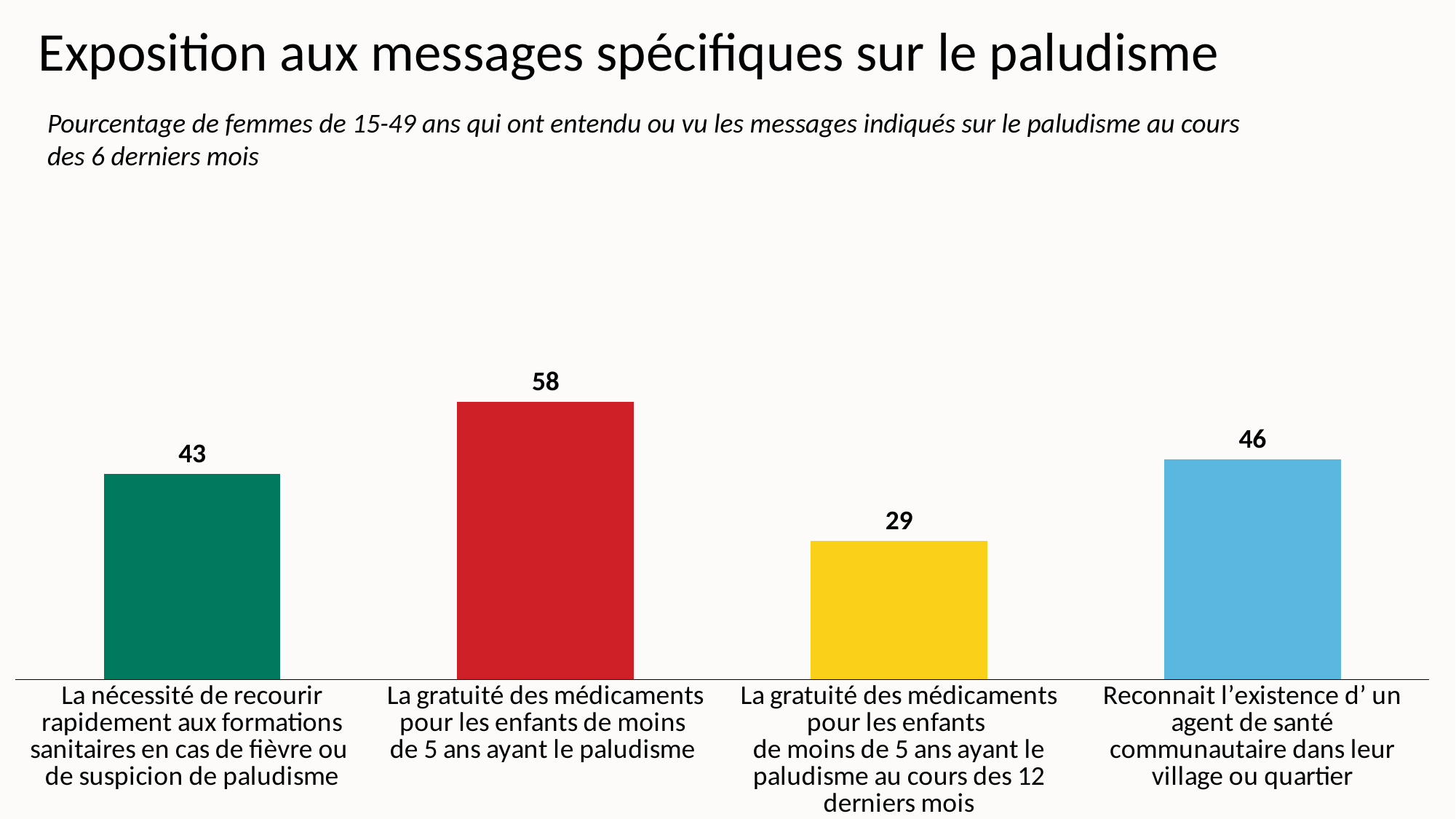

Exposition aux messages spécifiques sur le paludisme
Pourcentage de femmes de 15-49 ans qui ont entendu ou vu les messages indiqués sur le paludisme au cours des 6 derniers mois

### Chart

| Category | Series 1 |
|---|---|
| La nécessité de recourir rapidement aux formations sanitaires en cas de fièvre ou
de suspicion de paludisme | 43.0 |
| La gratuité des médicaments pour les enfants de moins
de 5 ans ayant le paludisme  | 58.0 |
| La gratuité des médicaments pour les enfants
de moins de 5 ans ayant le paludisme au cours des 12 derniers mois | 29.0 |
| Reconnait l’existence d’ un agent de santé communautaire dans leur village ou quartier | 46.0 |